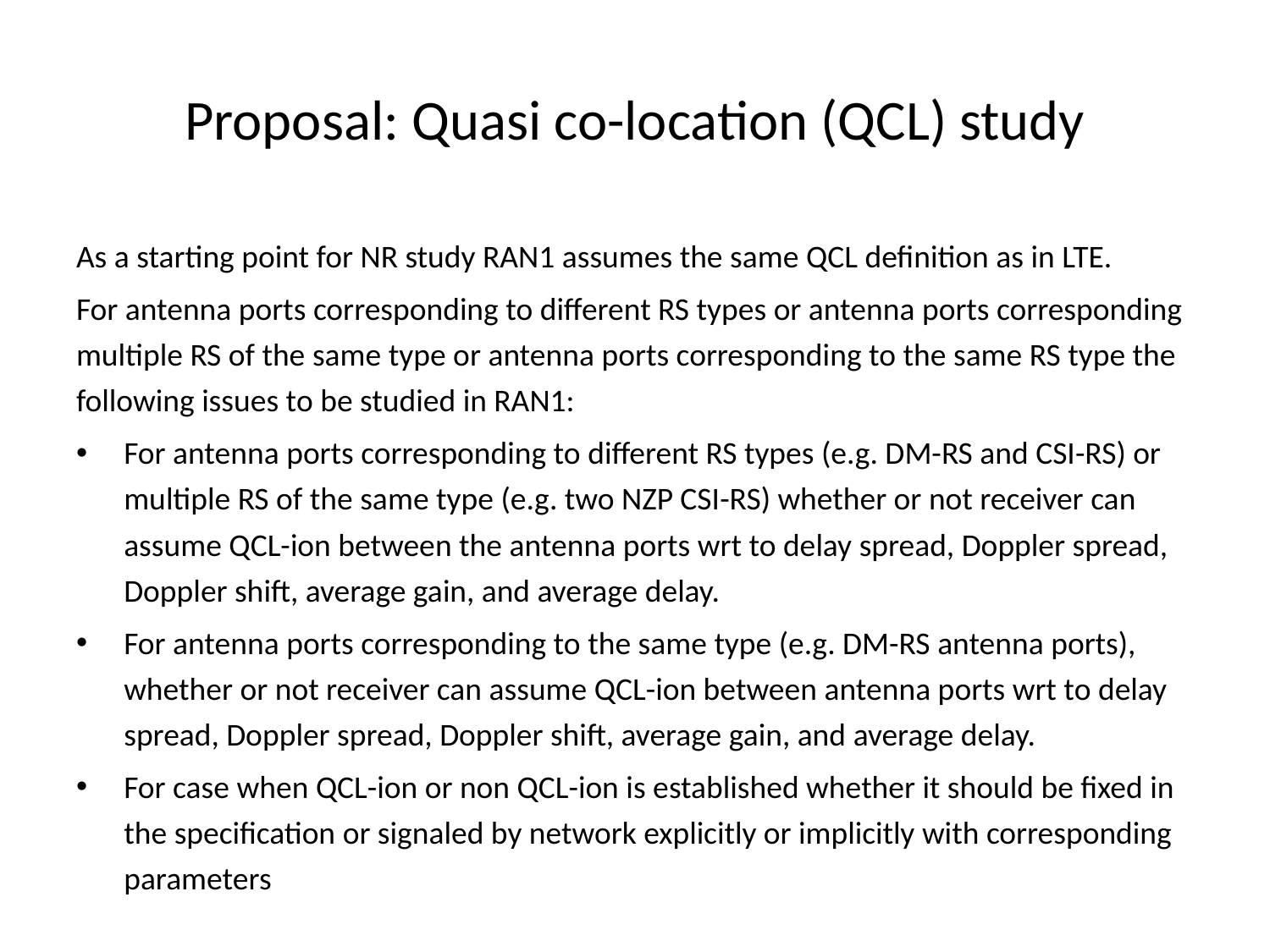

# Proposal: Quasi co-location (QCL) study
As a starting point for NR study RAN1 assumes the same QCL definition as in LTE.
For antenna ports corresponding to different RS types or antenna ports corresponding multiple RS of the same type or antenna ports corresponding to the same RS type the following issues to be studied in RAN1:
For antenna ports corresponding to different RS types (e.g. DM-RS and CSI-RS) or multiple RS of the same type (e.g. two NZP CSI-RS) whether or not receiver can assume QCL-ion between the antenna ports wrt to delay spread, Doppler spread, Doppler shift, average gain, and average delay.
For antenna ports corresponding to the same type (e.g. DM-RS antenna ports), whether or not receiver can assume QCL-ion between antenna ports wrt to delay spread, Doppler spread, Doppler shift, average gain, and average delay.
For case when QCL-ion or non QCL-ion is established whether it should be fixed in the specification or signaled by network explicitly or implicitly with corresponding parameters